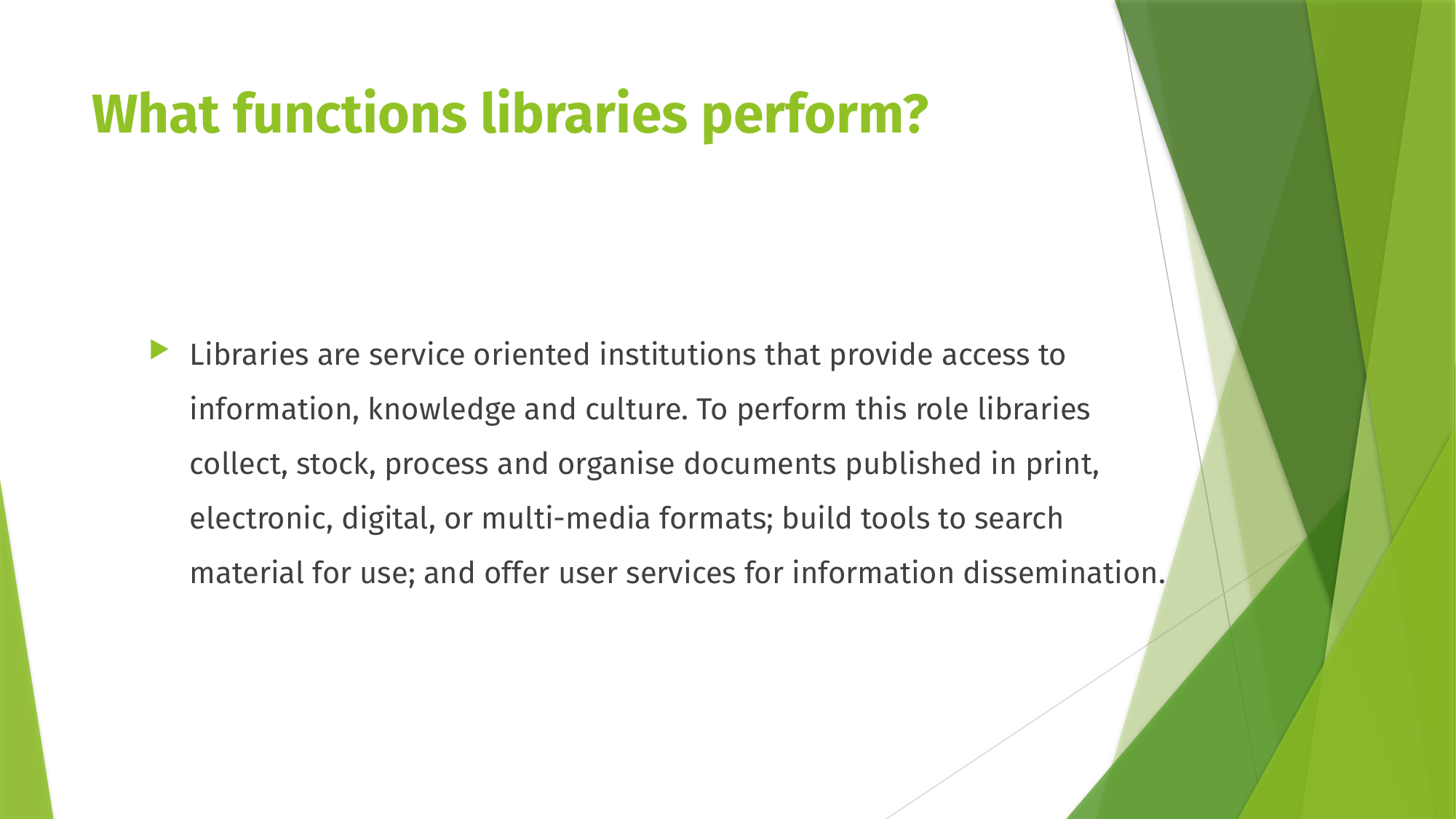

# What functions libraries perform?
Libraries are service oriented institutions that provide access to information, knowledge and culture. To perform this role libraries collect, stock, process and organise documents published in print, electronic, digital, or multi-media formats; build tools to search material for use; and offer user services for information dissemination.